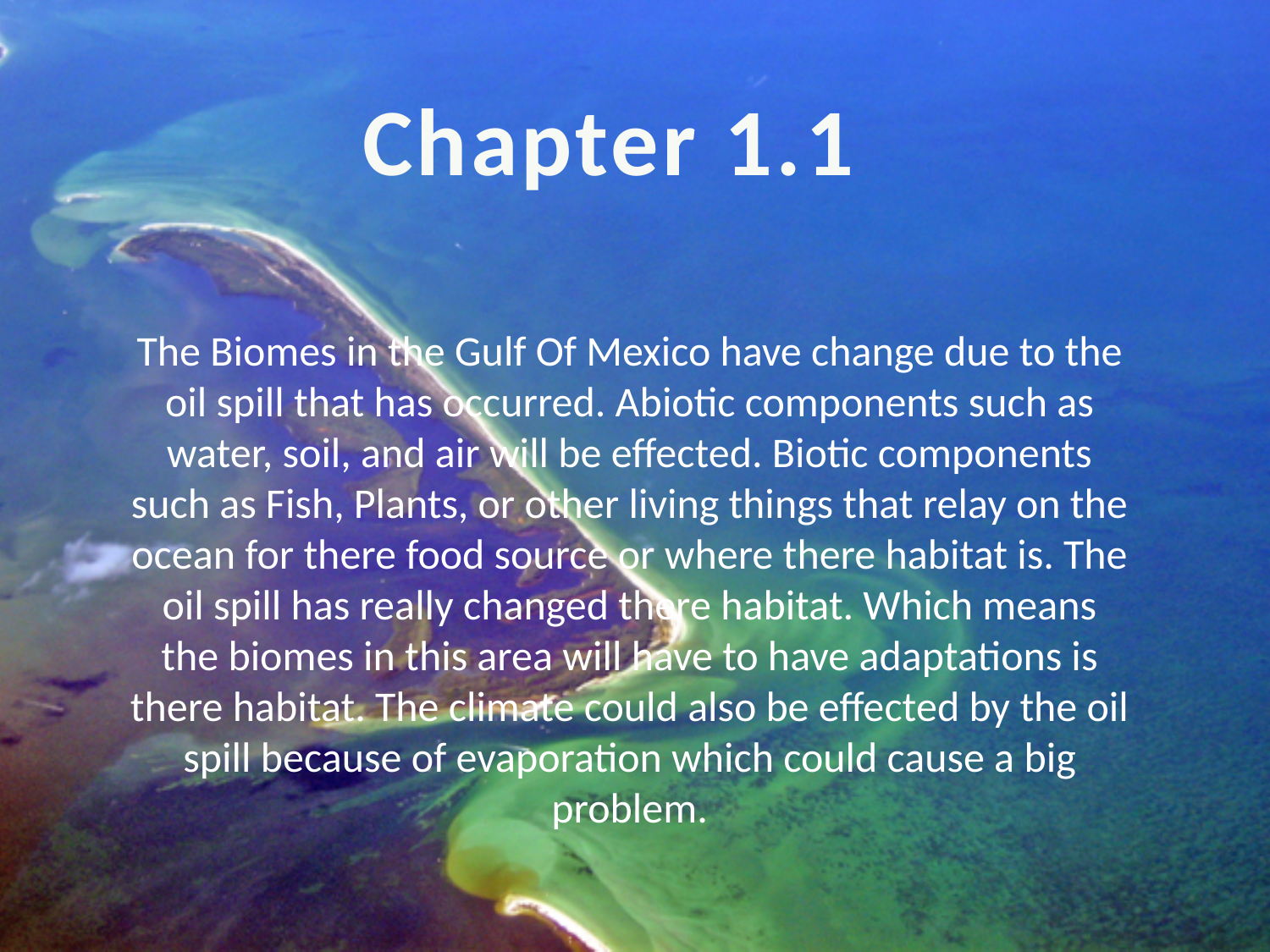

Chapter 1.1
The Biomes in the Gulf Of Mexico have change due to the oil spill that has occurred. Abiotic components such as water, soil, and air will be effected. Biotic components such as Fish, Plants, or other living things that relay on the ocean for there food source or where there habitat is. The oil spill has really changed there habitat. Which means the biomes in this area will have to have adaptations is there habitat. The climate could also be effected by the oil spill because of evaporation which could cause a big problem.